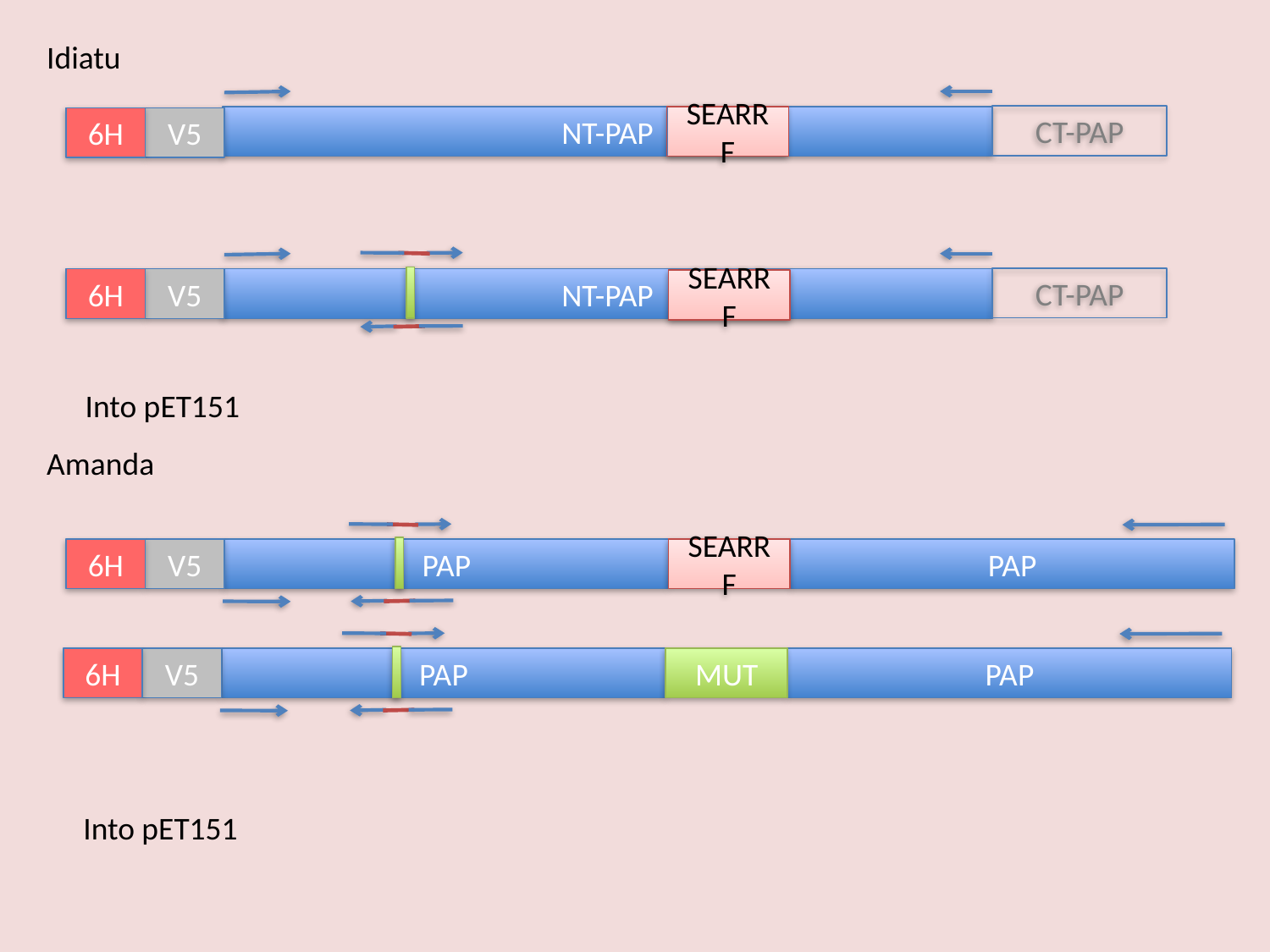

Idiatu
CT-PAP
NT-PAP
SEARRF
6H
V5

CT-PAP
NT-PAP
6H
V5
SEARRF
Into pET151
Amanda

PAP
SEARRF
PAP
6H
V5

PAP
PAP
6H
V5
MUT
Into pET151